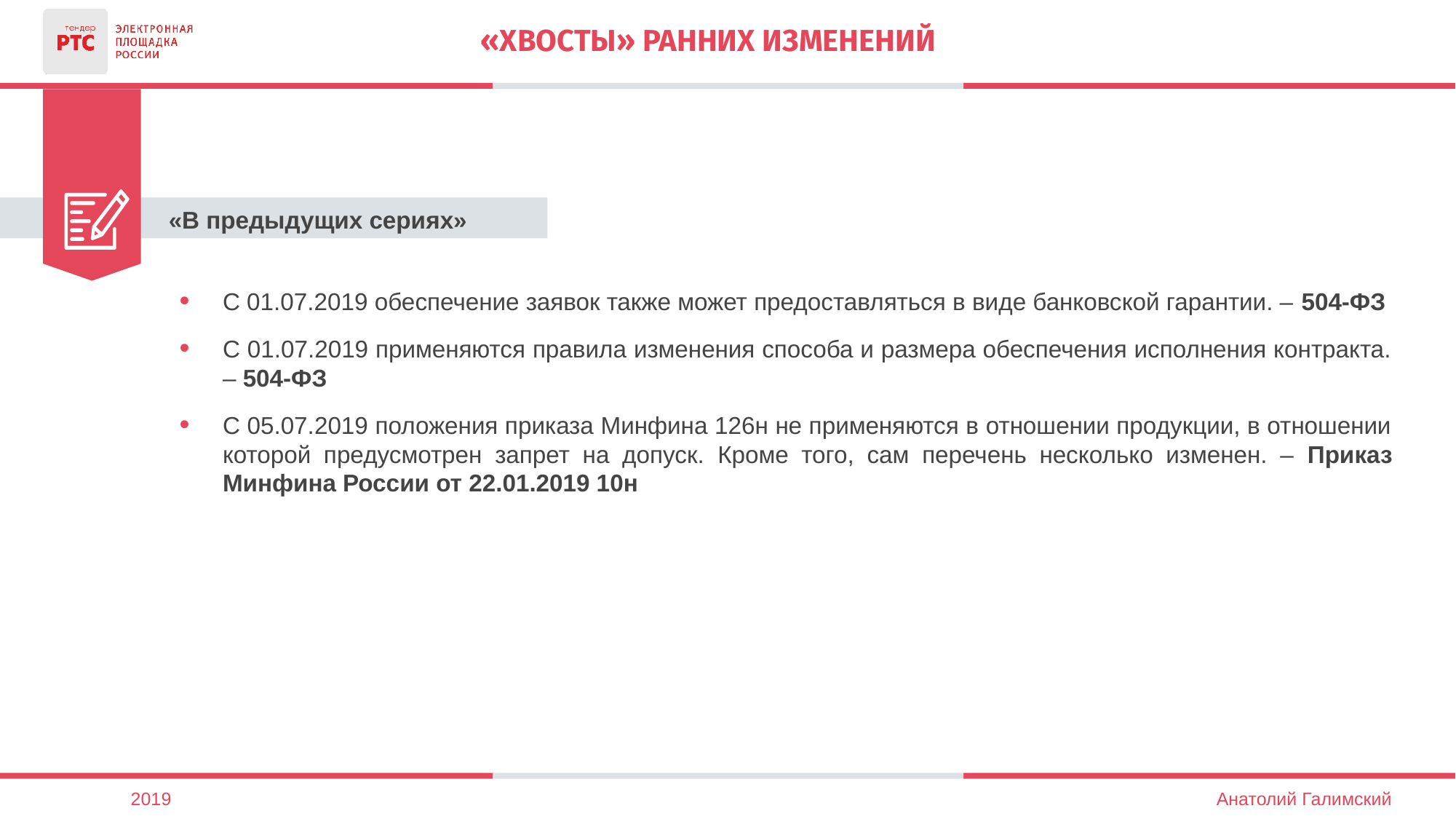

# «Хвосты» ранних изменений

«В предыдущих сериях»
С 01.07.2019 обеспечение заявок также может предоставляться в виде банковской гарантии. – 504-ФЗ
С 01.07.2019 применяются правила изменения способа и размера обеспечения исполнения контракта. – 504-ФЗ
С 05.07.2019 положения приказа Минфина 126н не применяются в отношении продукции, в отношении которой предусмотрен запрет на допуск. Кроме того, сам перечень несколько изменен. – Приказ Минфина России от 22.01.2019 10н

2019
Анатолий Галимский